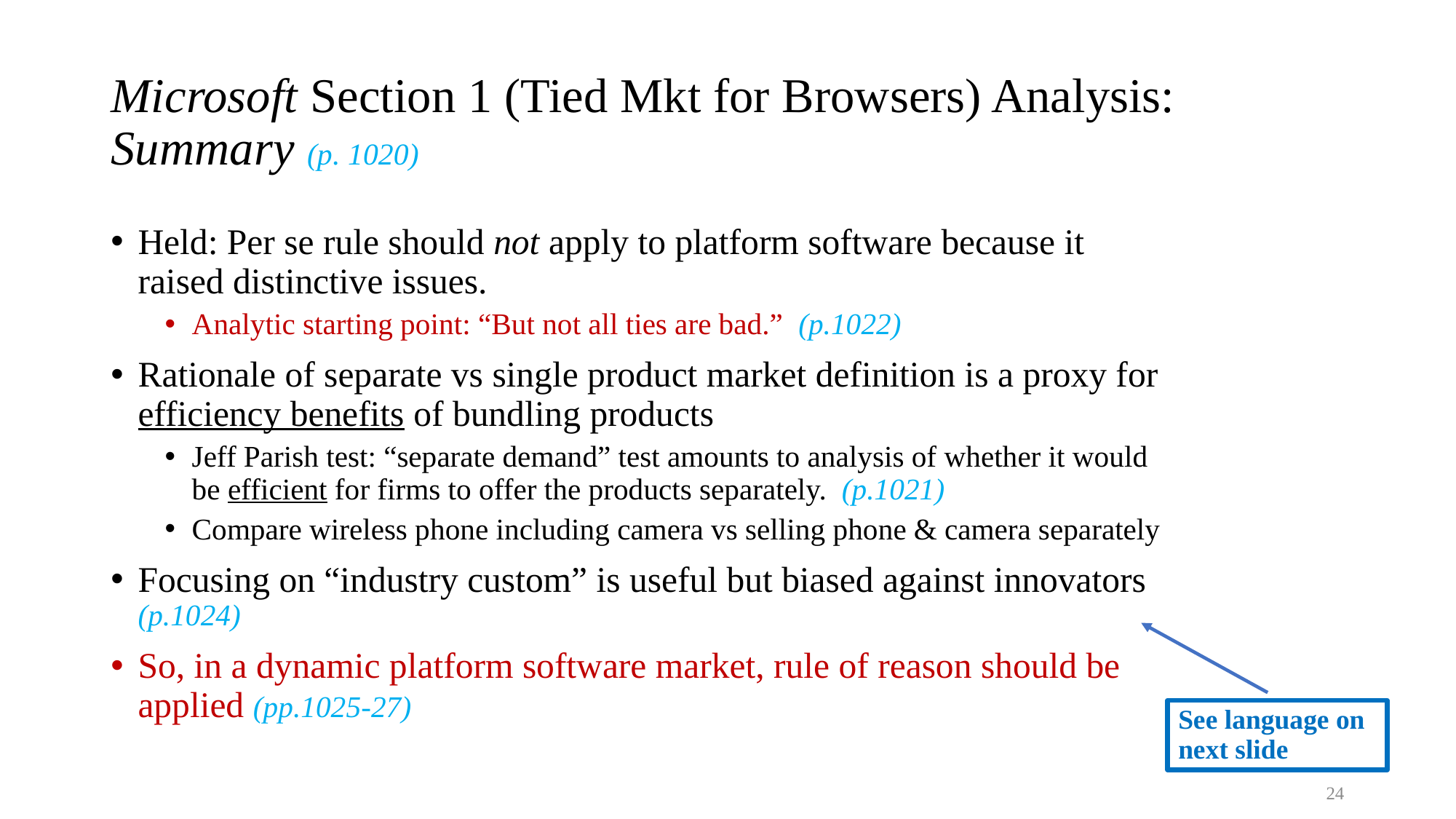

# Microsoft Section 1 (Tied Mkt for Browsers) Analysis: Summary (p. 1020)
Held: Per se rule should not apply to platform software because it raised distinctive issues.
Analytic starting point: “But not all ties are bad.”  (p.1022)
Rationale of separate vs single product market definition is a proxy for efficiency benefits of bundling products
Jeff Parish test: “separate demand” test amounts to analysis of whether it would be efficient for firms to offer the products separately.  (p.1021)
Compare wireless phone including camera vs selling phone & camera separately
Focusing on “industry custom” is useful but biased against innovators (p.1024)
So, in a dynamic platform software market, rule of reason should be applied (pp.1025-27)

See language on next slide
24